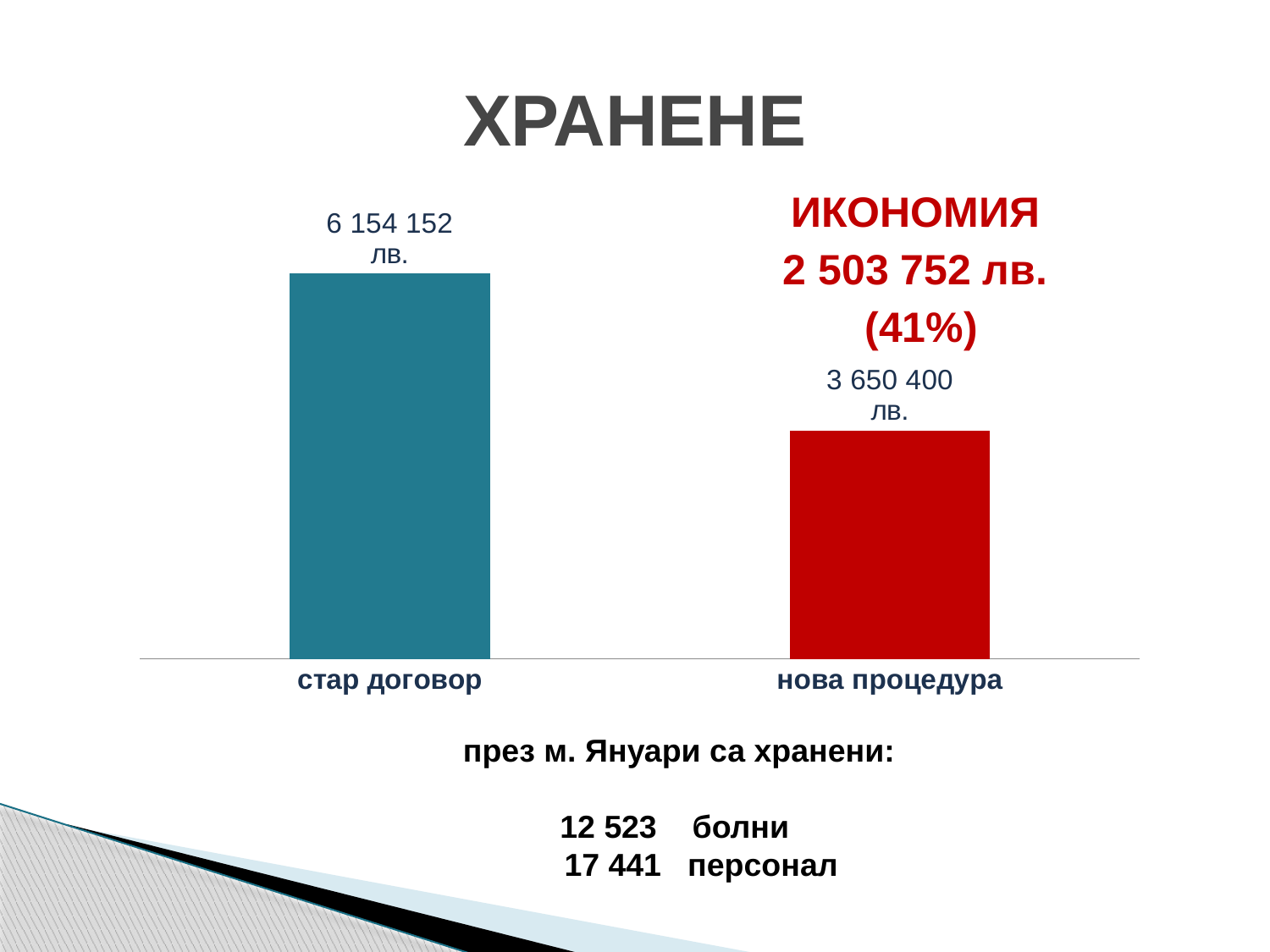

# ХРАНЕНЕ
ИКОНОМИЯ
2 503 752 лв.
(41%)

### Chart

| Category |  |
|---|---|
| стар договор | 6154152.0 |
| нова процедура | 3650400.0 |
 през м. Януари са хранени:

12 523    болни
      17 441   персонал